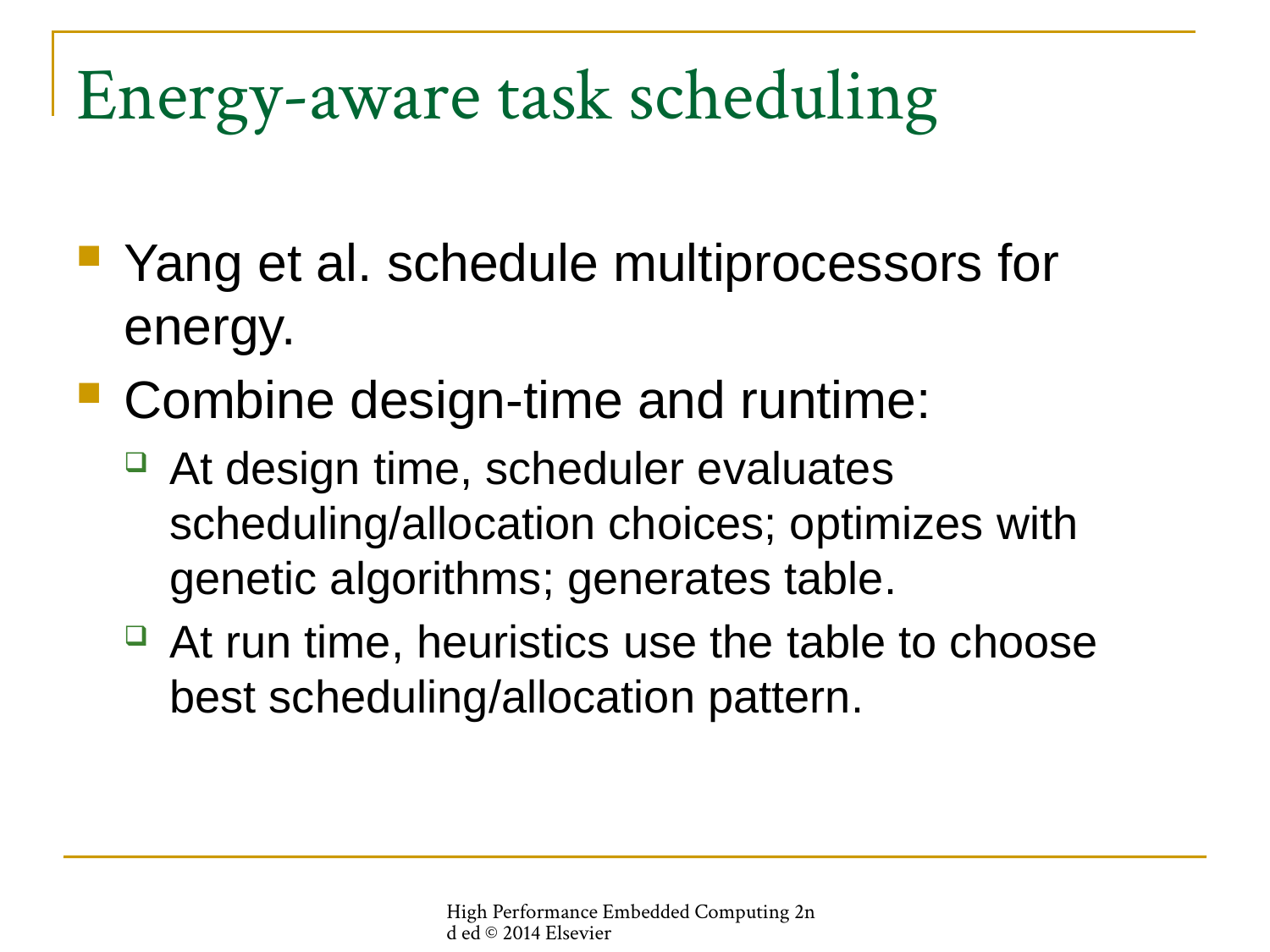

# Energy-aware task scheduling
Yang et al. schedule multiprocessors for energy.
Combine design-time and runtime:
At design time, scheduler evaluates scheduling/allocation choices; optimizes with genetic algorithms; generates table.
At run time, heuristics use the table to choose best scheduling/allocation pattern.
High Performance Embedded Computing 2nd ed © 2014 Elsevier